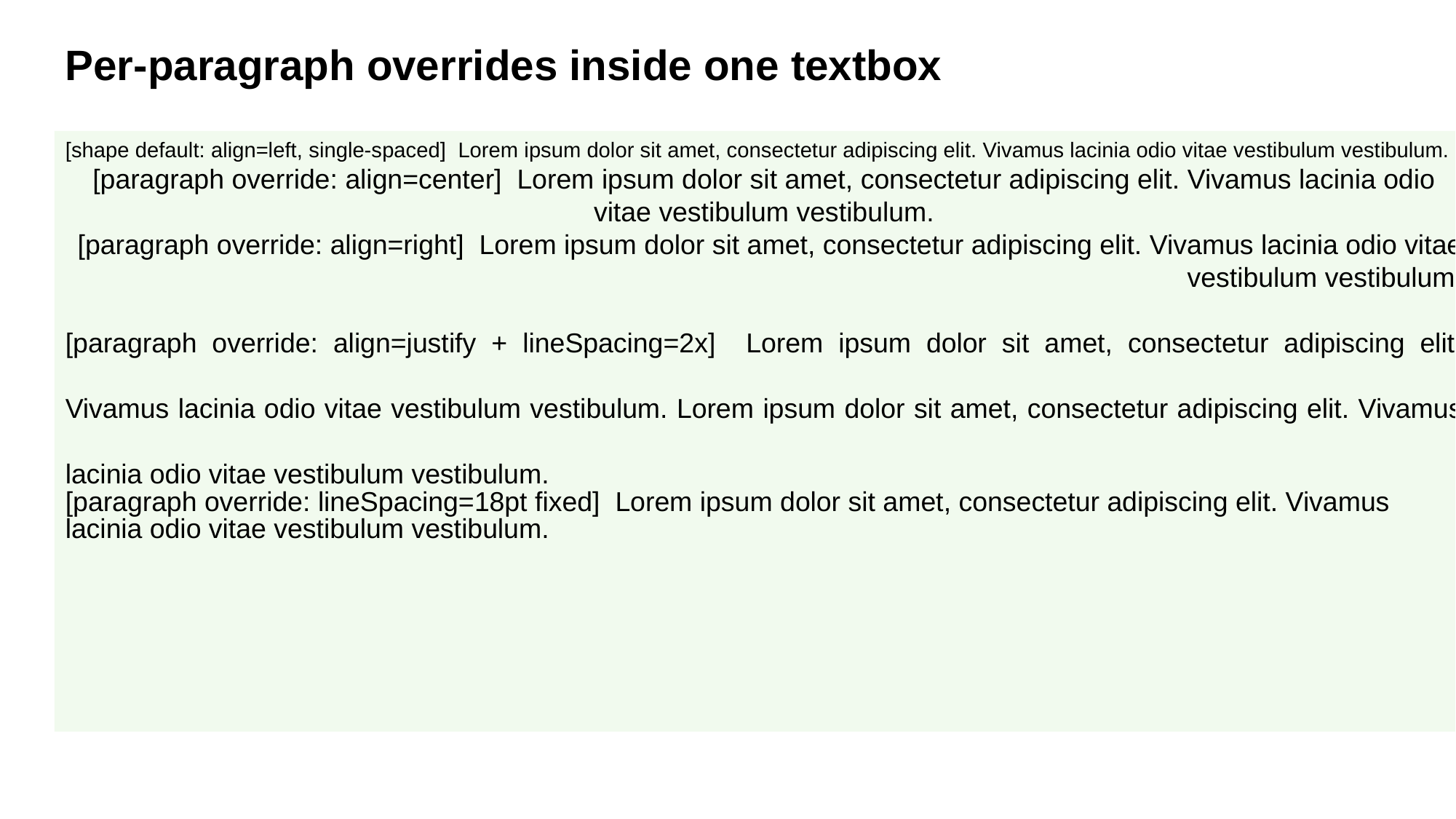

Per-paragraph overrides inside one textbox
[shape default: align=left, single-spaced]  Lorem ipsum dolor sit amet, consectetur adipiscing elit. Vivamus lacinia odio vitae vestibulum vestibulum.
[paragraph override: align=center]  Lorem ipsum dolor sit amet, consectetur adipiscing elit. Vivamus lacinia odio vitae vestibulum vestibulum.
[paragraph override: align=right]  Lorem ipsum dolor sit amet, consectetur adipiscing elit. Vivamus lacinia odio vitae vestibulum vestibulum.
[paragraph override: align=justify + lineSpacing=2x]  Lorem ipsum dolor sit amet, consectetur adipiscing elit. Vivamus lacinia odio vitae vestibulum vestibulum. Lorem ipsum dolor sit amet, consectetur adipiscing elit. Vivamus lacinia odio vitae vestibulum vestibulum.
[paragraph override: lineSpacing=18pt fixed]  Lorem ipsum dolor sit amet, consectetur adipiscing elit. Vivamus lacinia odio vitae vestibulum vestibulum.